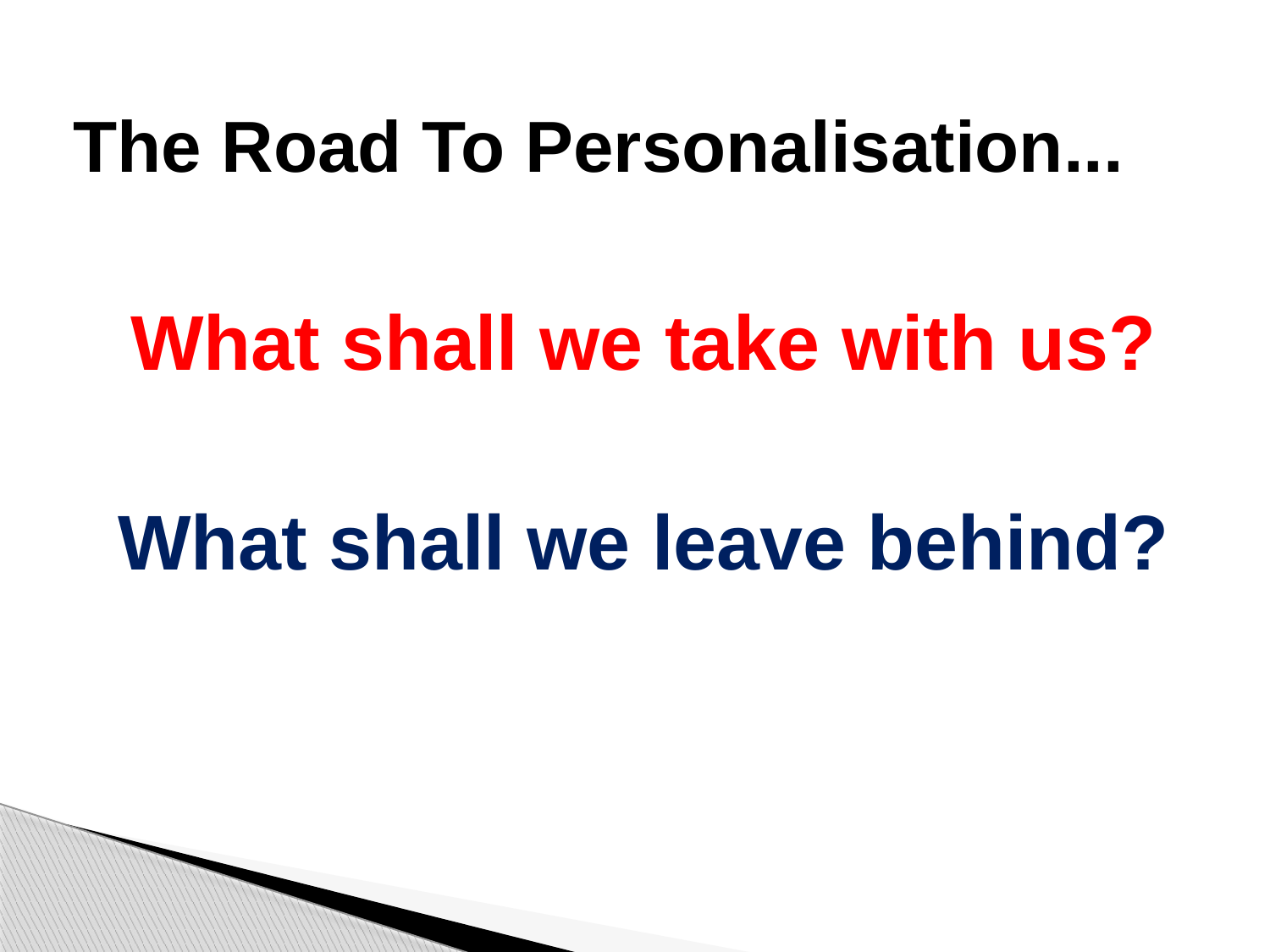

# The Road To Personalisation...
What shall we take with us?

What shall we leave behind?